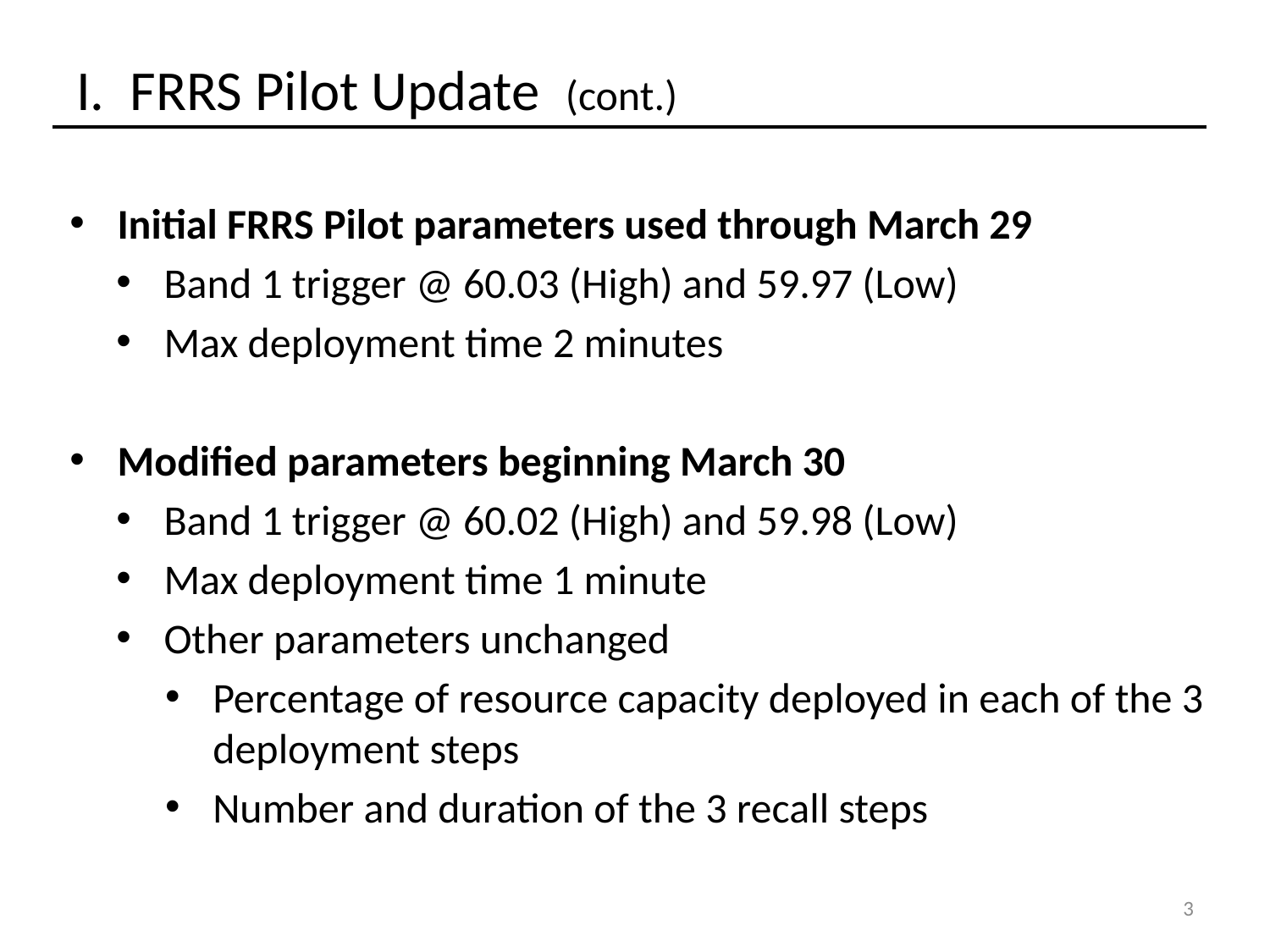

# I.  FRRS Pilot Update  (cont.)
Initial FRRS Pilot parameters used through March 29
Band 1 trigger @ 60.03 (High) and 59.97 (Low)
Max deployment time 2 minutes

Modified parameters beginning March 30
Band 1 trigger @ 60.02 (High) and 59.98 (Low)
Max deployment time 1 minute
Other parameters unchanged
Percentage of resource capacity deployed in each of the 3 deployment steps
Number and duration of the 3 recall steps
3